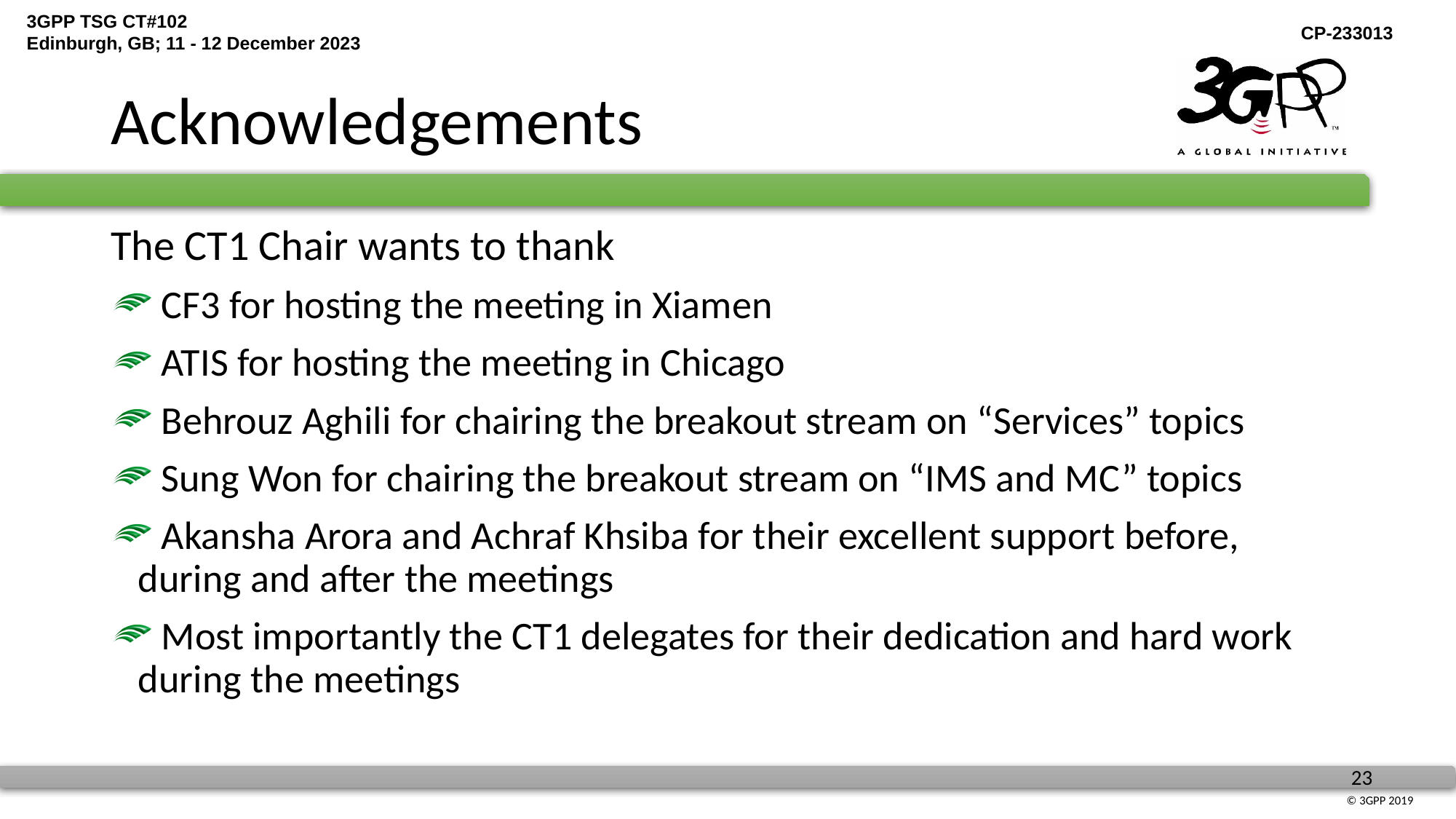

# Acknowledgements
The CT1 Chair wants to thank
 CF3 for hosting the meeting in Xiamen
 ATIS for hosting the meeting in Chicago
 Behrouz Aghili for chairing the breakout stream on “Services” topics
 Sung Won for chairing the breakout stream on “IMS and MC” topics
 Akansha Arora and Achraf Khsiba for their excellent support before, during and after the meetings
 Most importantly the CT1 delegates for their dedication and hard work during the meetings